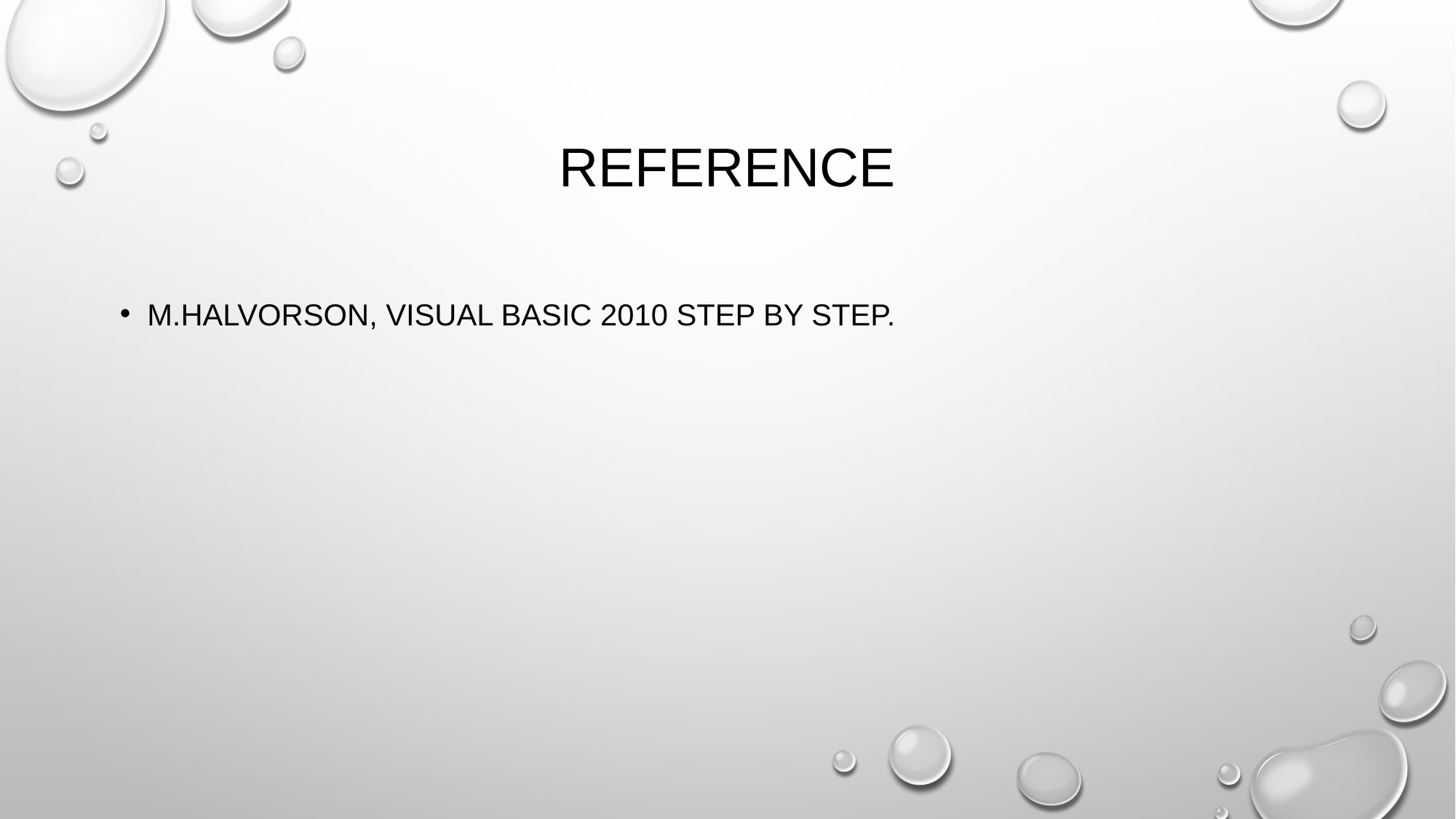

# Reference
M.Halvorson, Visual basic 2010 step by step.